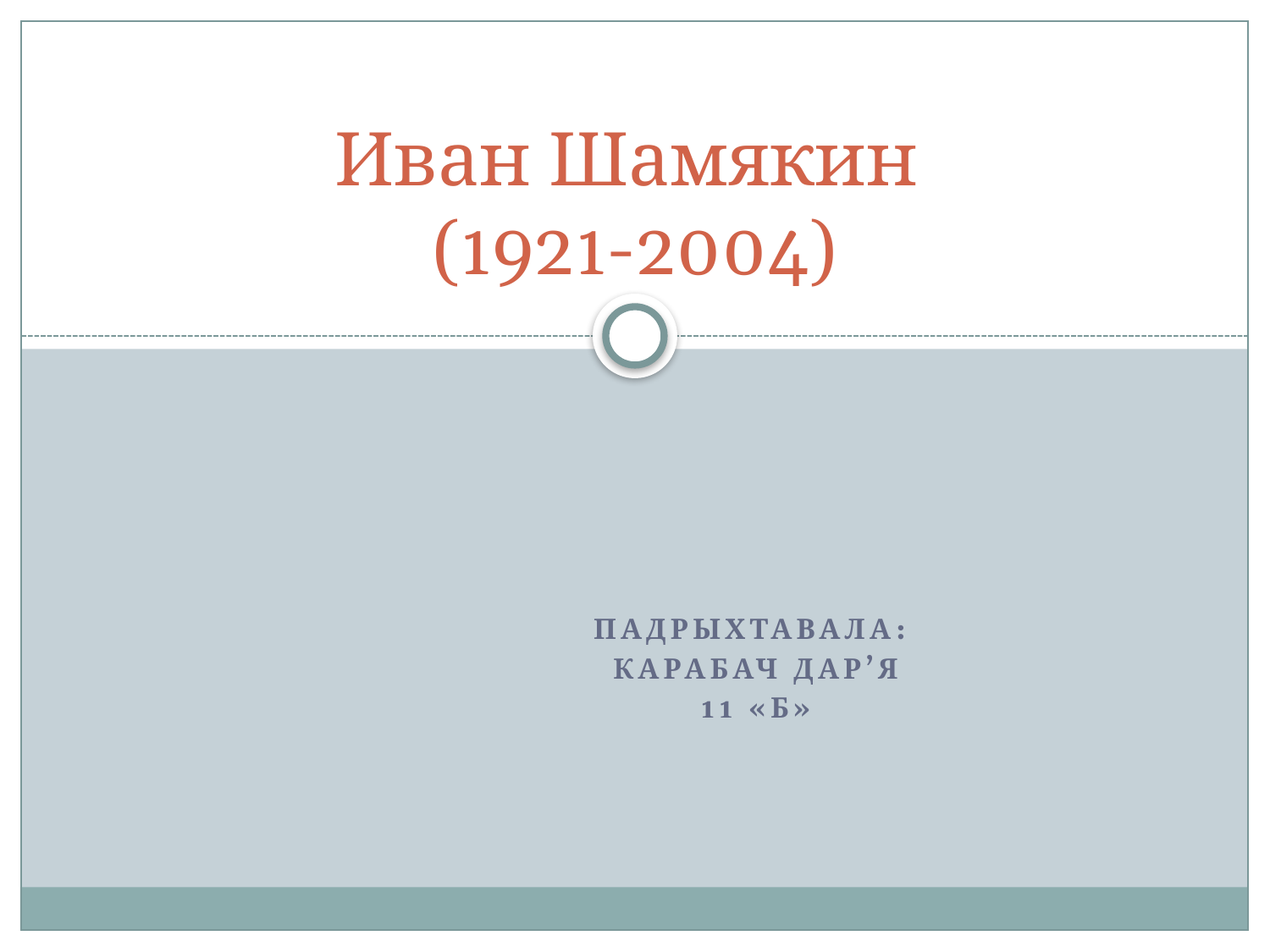

# Иван Шамякин (1921-2004)
Падрыхтавала:
Карабач Дар’я
11 «Б»